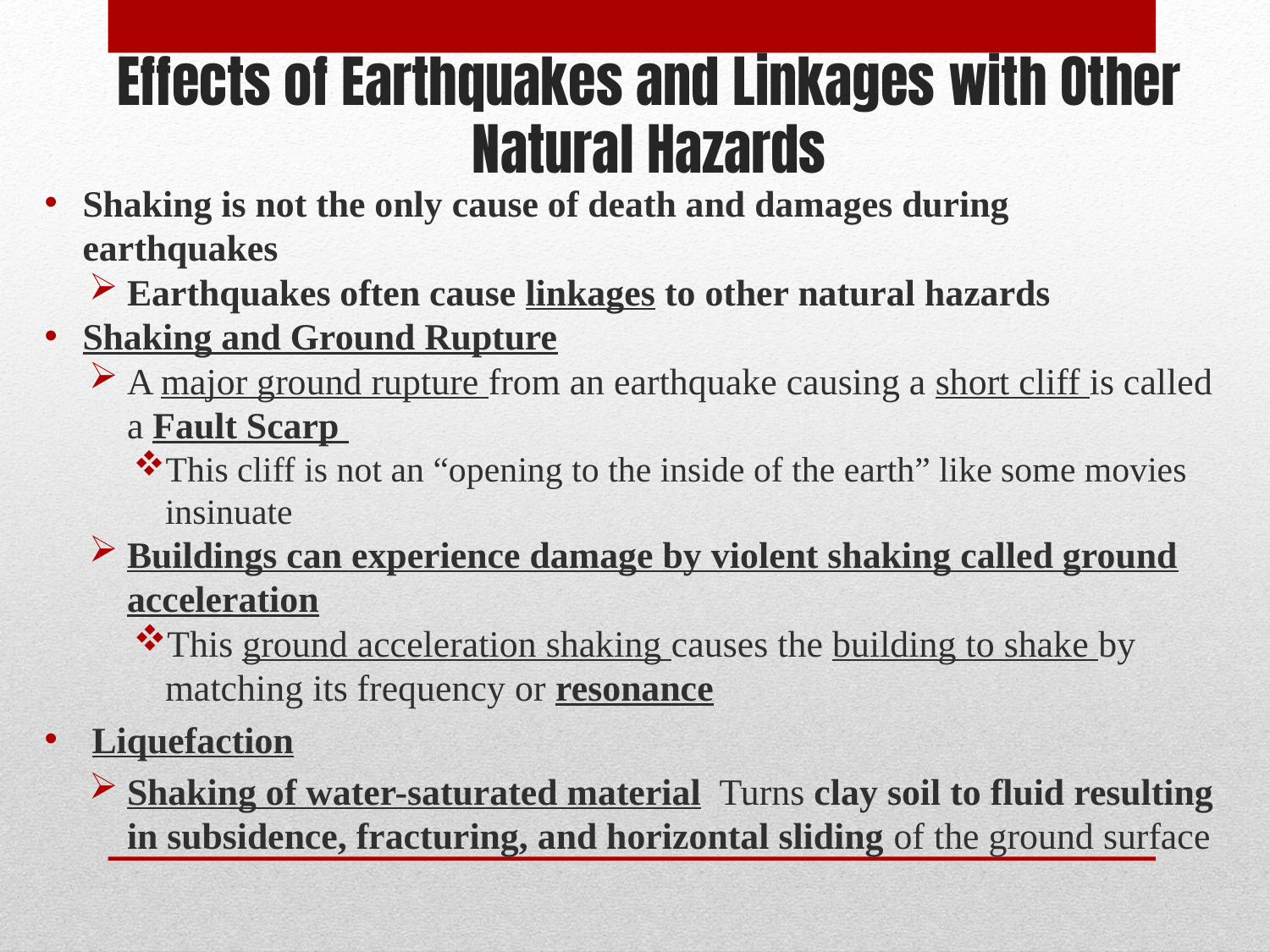

Effects of Earthquakes and Linkages with Other Natural Hazards
Shaking is not the only cause of death and damages during earthquakes
Earthquakes often cause linkages to other natural hazards
Shaking and Ground Rupture
A major ground rupture from an earthquake causing a short cliff is called a Fault Scarp
This cliff is not an “opening to the inside of the earth” like some movies insinuate
Buildings can experience damage by violent shaking called ground acceleration
This ground acceleration shaking causes the building to shake by matching its frequency or resonance
 Liquefaction
Shaking of water-saturated material  Turns clay soil to fluid resulting in subsidence, fracturing, and horizontal sliding of the ground surface